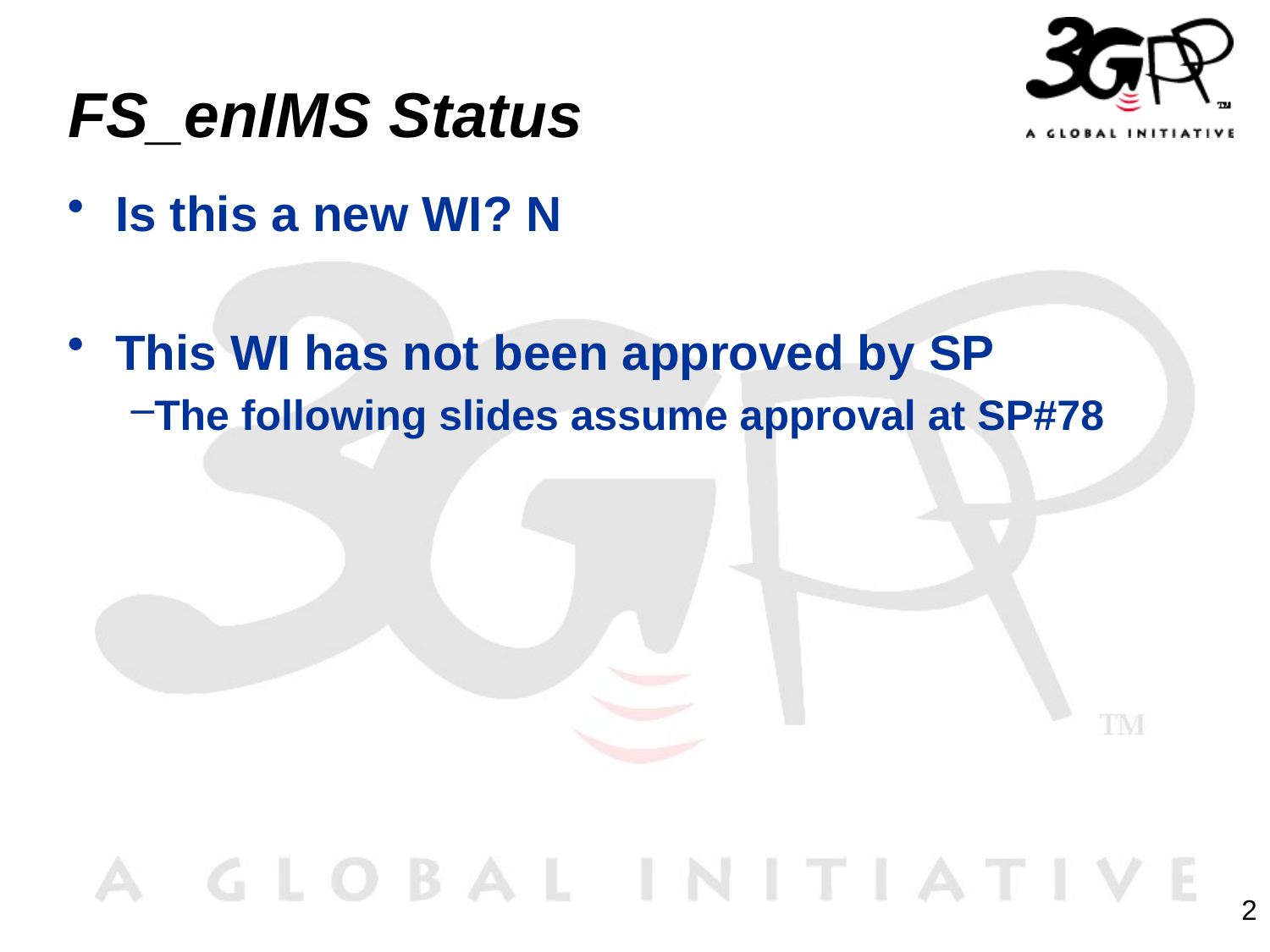

# FS_enIMS Status
Is this a new WI? N

This WI has not been approved by SP
The following slides assume approval at SP#78
2